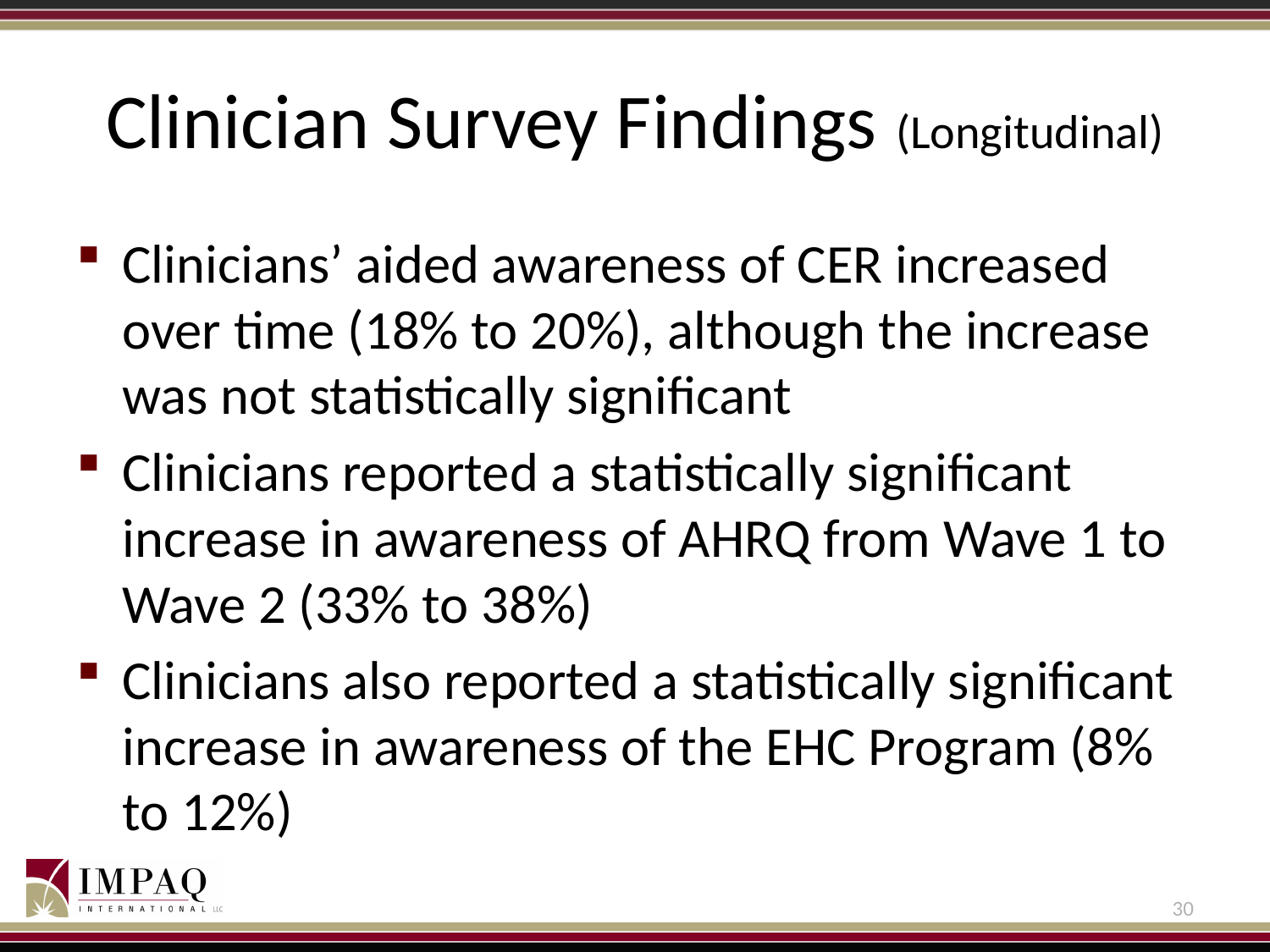

# Clinician Survey Findings (Longitudinal)
Clinicians’ aided awareness of CER increased over time (18% to 20%), although the increase was not statistically significant
Clinicians reported a statistically significant increase in awareness of AHRQ from Wave 1 to Wave 2 (33% to 38%)
Clinicians also reported a statistically significant increase in awareness of the EHC Program (8% to 12%)
30